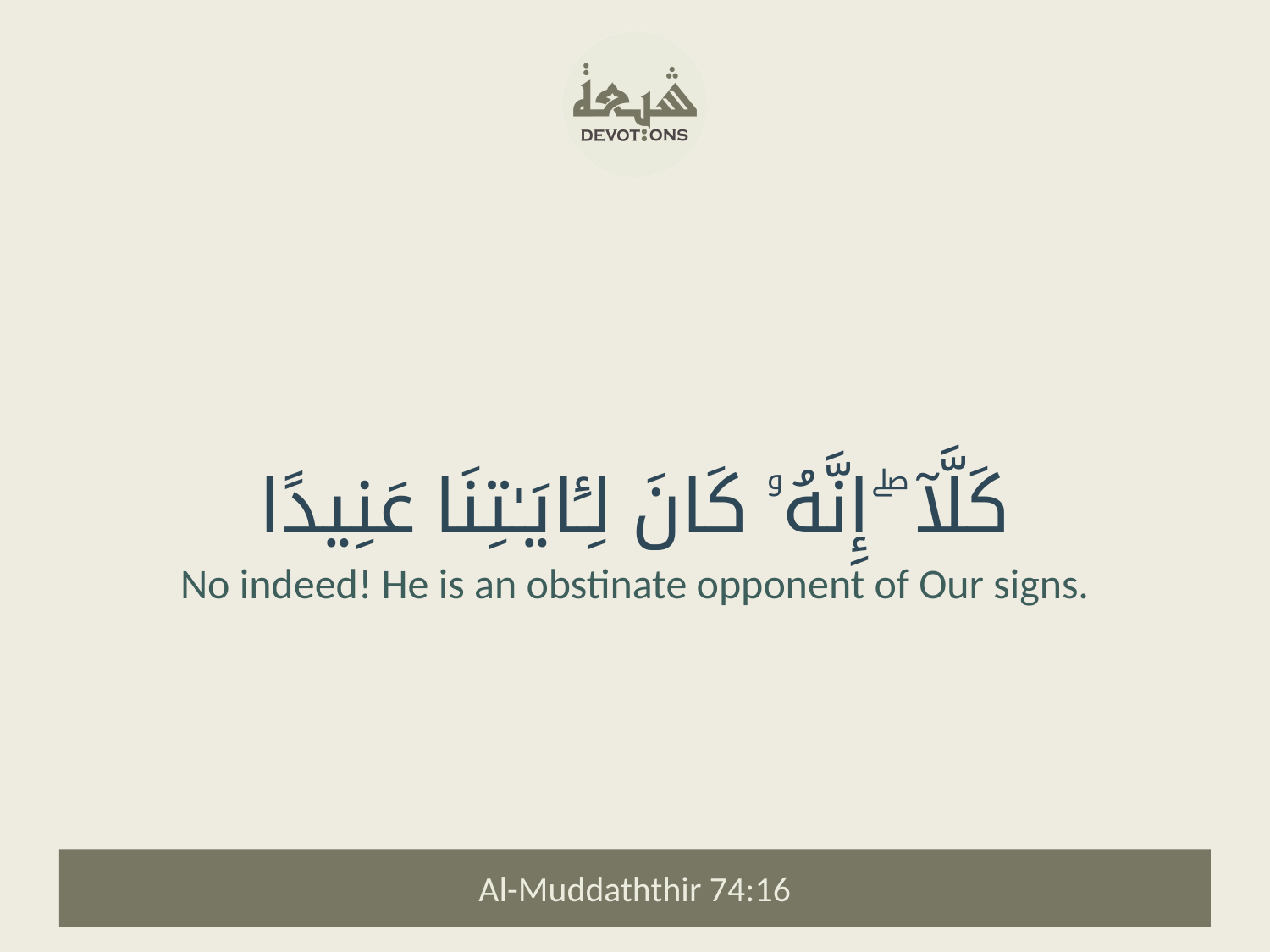

كَلَّآ ۖ إِنَّهُۥ كَانَ لِـَٔايَـٰتِنَا عَنِيدًا
No indeed! He is an obstinate opponent of Our signs.
Al-Muddaththir 74:16